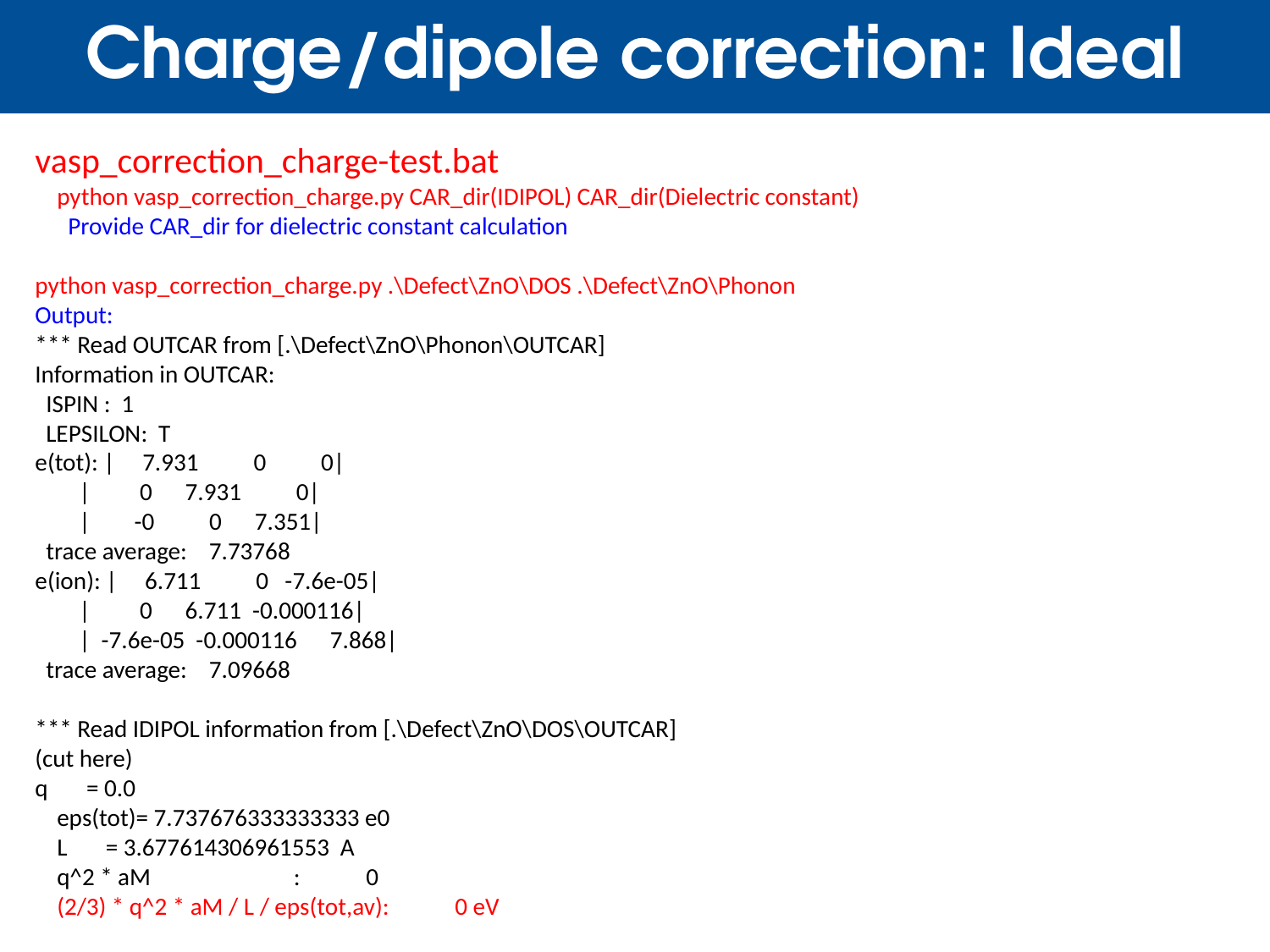

Charge/dipole correction: Ideal
vasp_correction_charge-test.bat
    python vasp_correction_charge.py CAR_dir(IDIPOL) CAR_dir(Dielectric constant)
      Provide CAR_dir for dielectric constant calculation

python vasp_correction_charge.py .\Defect\ZnO\DOS .\Defect\ZnO\Phonon
Output:
*** Read OUTCAR from [.\Defect\ZnO\Phonon\OUTCAR]
Information in OUTCAR:
  ISPIN :  1
  LEPSILON:  T
e(tot): |     7.931          0          0|
        |         0      7.931          0|
        |        -0          0      7.351|
  trace average:    7.73768
e(ion): |     6.711          0   -7.6e-05|
        |         0      6.711  -0.000116|
        |  -7.6e-05  -0.000116      7.868|
  trace average:    7.09668

*** Read IDIPOL information from [.\Defect\ZnO\DOS\OUTCAR]
(cut here)
q       = 0.0
    eps(tot)= 7.737676333333333 e0
    L       = 3.677614306961553  A
    q^2 * aM                          :            0
    (2/3) * q^2 * aM / L / eps(tot,av):            0 eV